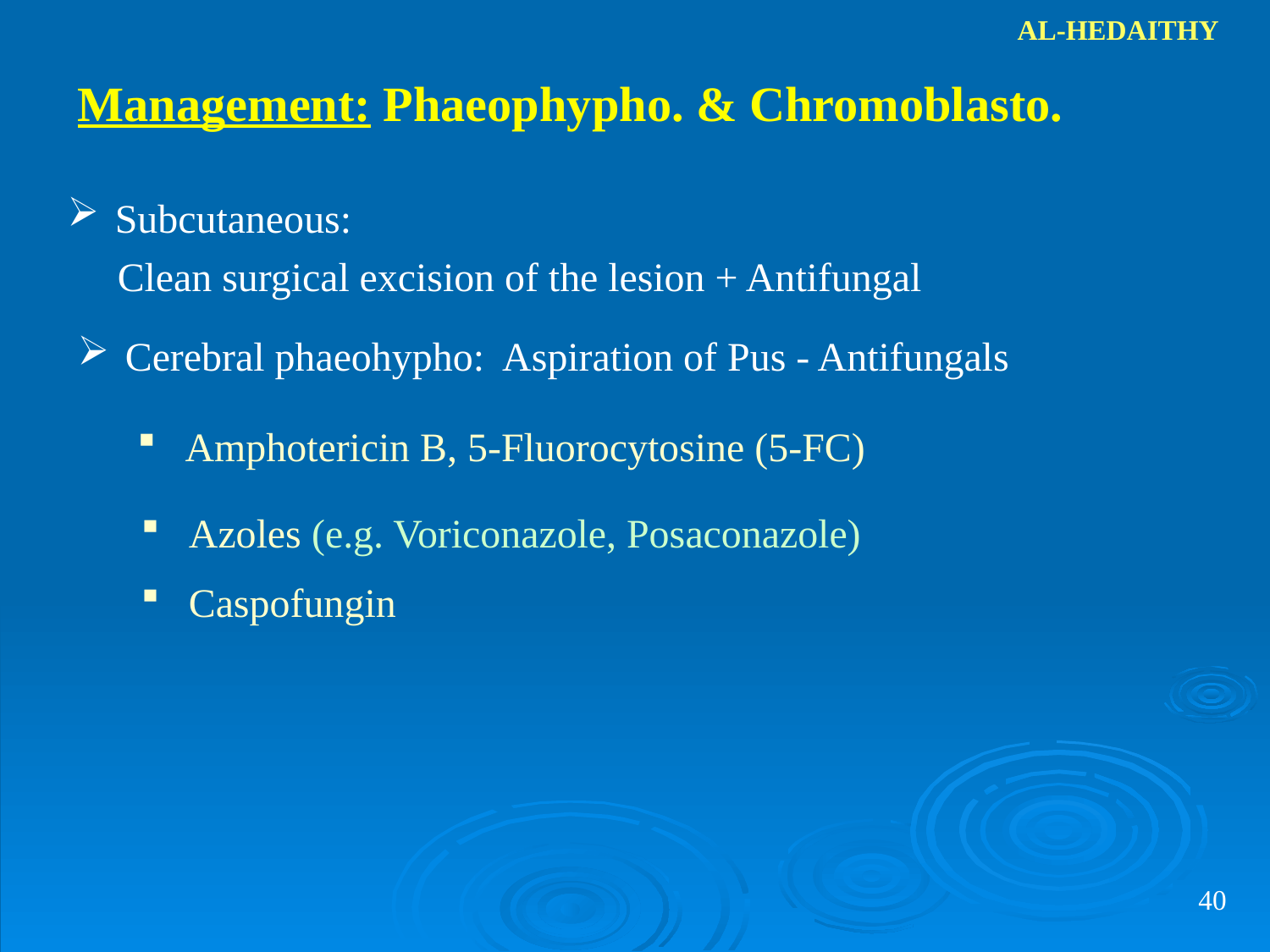

AL-HEDAITHY
Management: Phaeophypho. & Chromoblasto.
Subcutaneous:
Clean surgical excision of the lesion + Antifungal
Cerebral phaeohypho:  Aspiration of Pus - Antifungals
Amphotericin B, 5-Fluorocytosine (5-FC)
Azoles (e.g. Voriconazole, Posaconazole)
Caspofungin

40